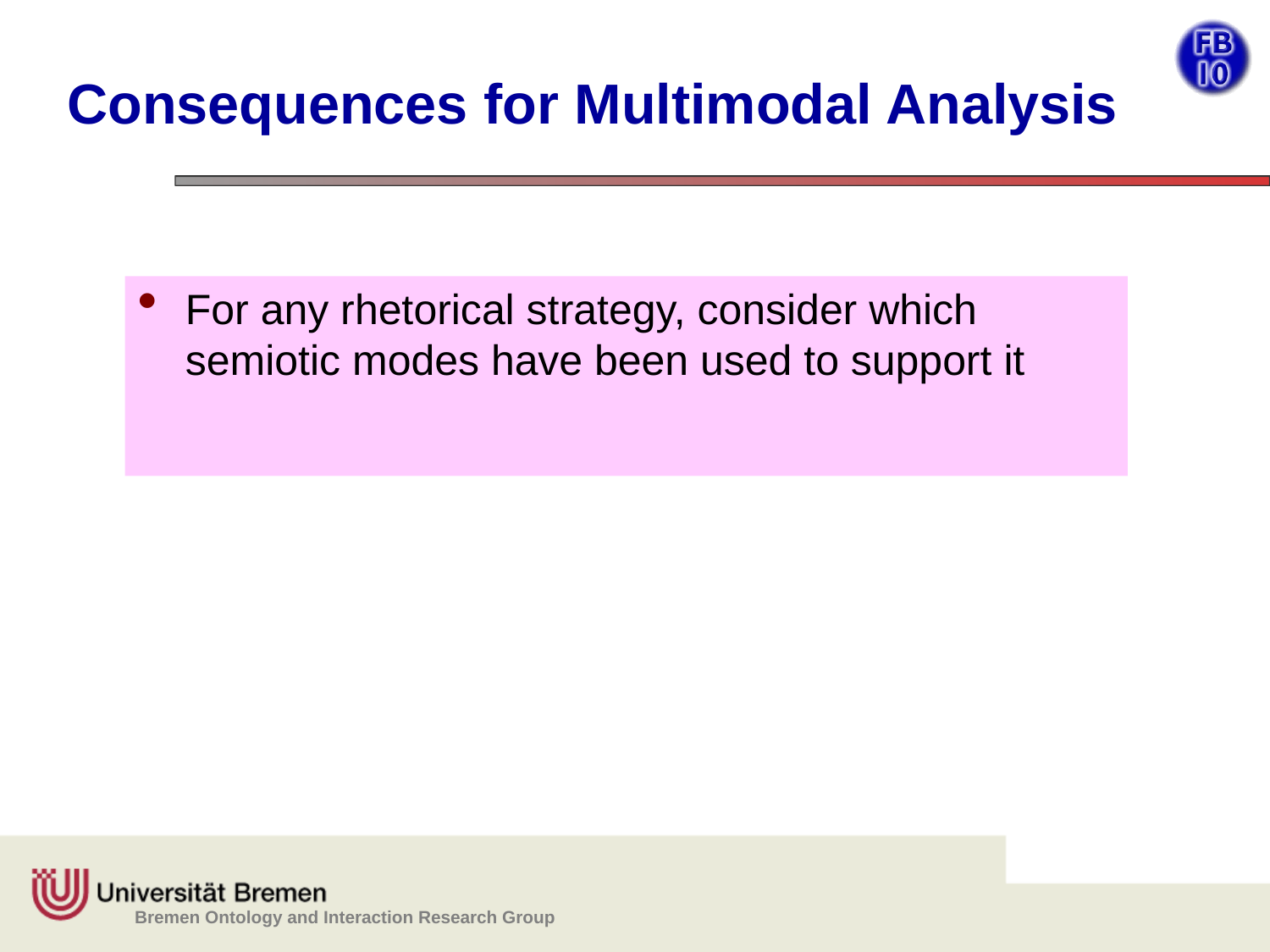

# Consequences for Multimodal Analysis
For any rhetorical strategy, consider which semiotic modes have been used to support it